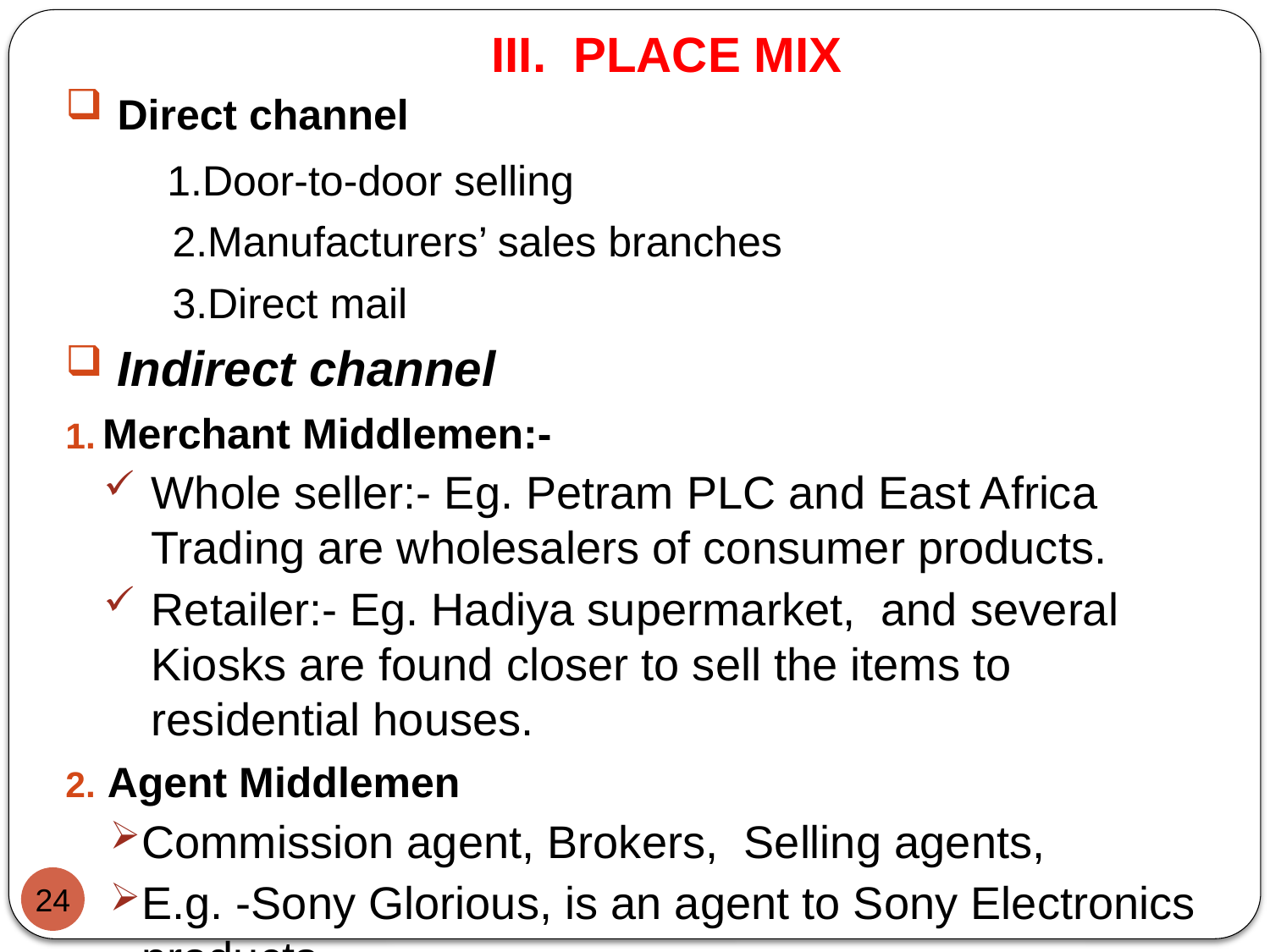

# III.  PLACE MIX
 Direct channel
        1.Door-to-door selling
         2.Manufacturers’ sales branches
         3.Direct mail
 Indirect channel
Merchant Middlemen:-
Whole seller:- Eg. Petram PLC and East Africa Trading are wholesalers of consumer products.
Retailer:- Eg. Hadiya supermarket,  and several Kiosks are found closer to sell the items to residential houses.
 Agent Middlemen
Commission agent, Brokers,  Selling agents,
E.g. -Sony Glorious, is an agent to Sony Electronics products,
          -Equatorial business is agent to Samsung.

24